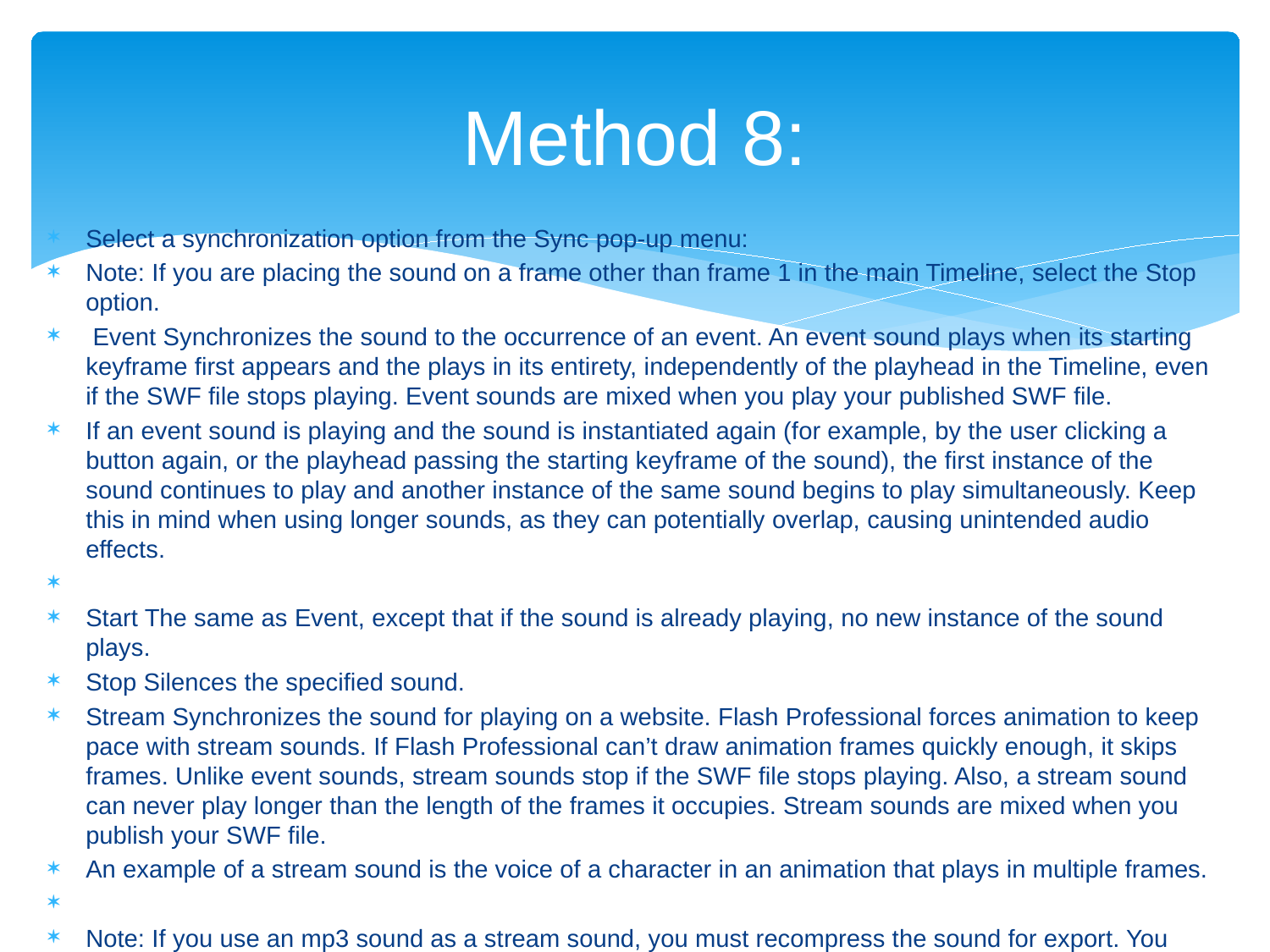

# Method 8:
Select a synchronization option from the Sync pop-up menu:
Note: If you are placing the sound on a frame other than frame 1 in the main Timeline, select the Stop option.
 Event Synchronizes the sound to the occurrence of an event. An event sound plays when its starting keyframe first appears and the plays in its entirety, independently of the playhead in the Timeline, even if the SWF file stops playing. Event sounds are mixed when you play your published SWF file.
If an event sound is playing and the sound is instantiated again (for example, by the user clicking a button again, or the playhead passing the starting keyframe of the sound), the first instance of the sound continues to play and another instance of the same sound begins to play simultaneously. Keep this in mind when using longer sounds, as they can potentially overlap, causing unintended audio effects.

Start The same as Event, except that if the sound is already playing, no new instance of the sound plays.
Stop Silences the specified sound.
Stream Synchronizes the sound for playing on a website. Flash Professional forces animation to keep pace with stream sounds. If Flash Professional can’t draw animation frames quickly enough, it skips frames. Unlike event sounds, stream sounds stop if the SWF file stops playing. Also, a stream sound can never play longer than the length of the frames it occupies. Stream sounds are mixed when you publish your SWF file.
An example of a stream sound is the voice of a character in an animation that plays in multiple frames.

Note: If you use an mp3 sound as a stream sound, you must recompress the sound for export. You can export the sound as an mp3 file, with the same compression settings that it had on import.